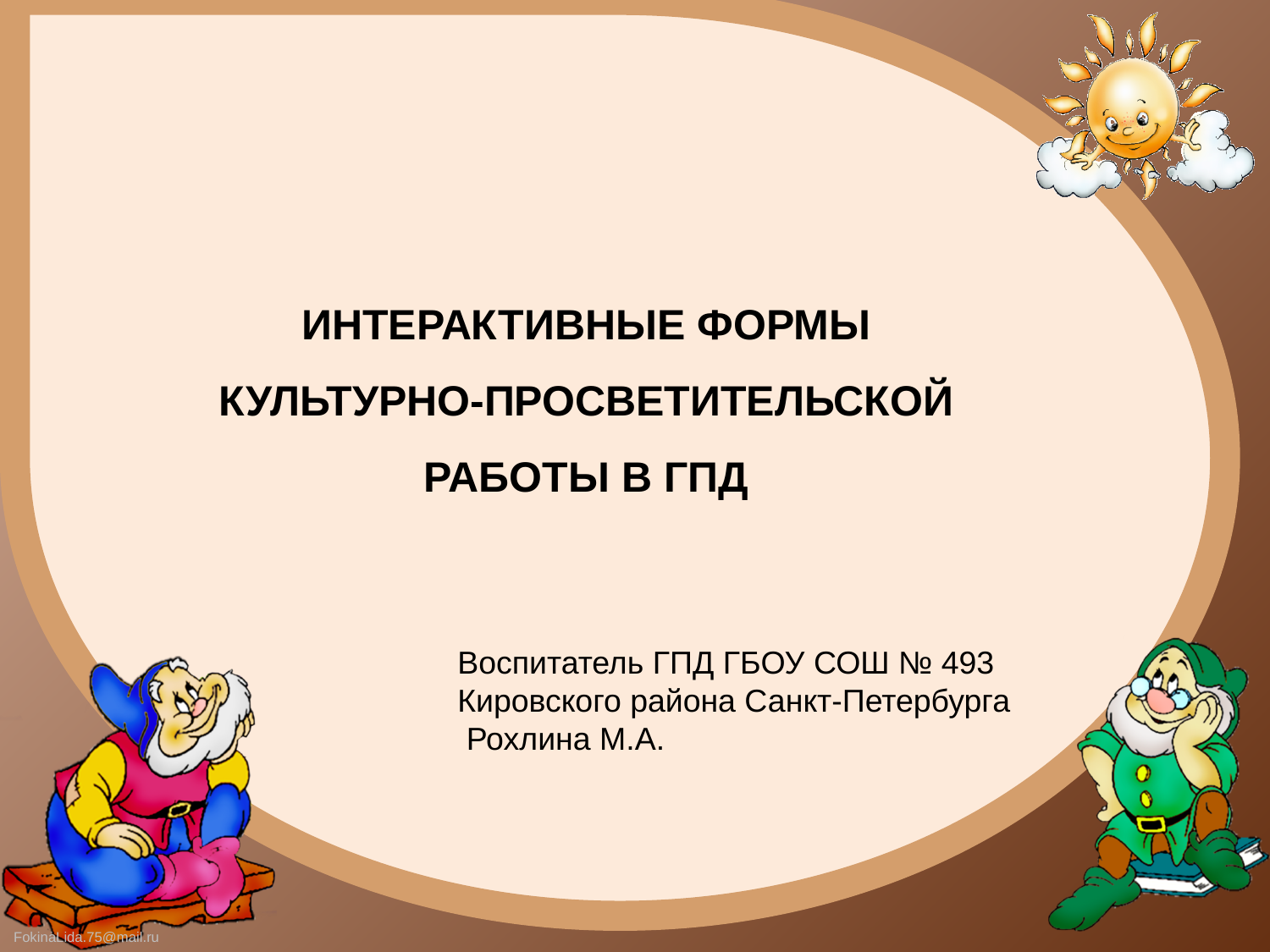

ИНТЕРАКТИВНЫЕ ФОРМЫ
КУЛЬТУРНО-ПРОСВЕТИТЕЛЬСКОЙ
РАБОТЫ В ГПД
Воспитатель ГПД ГБОУ СОШ № 493
Кировского района Санкт-Петербурга
 Рохлина М.А.